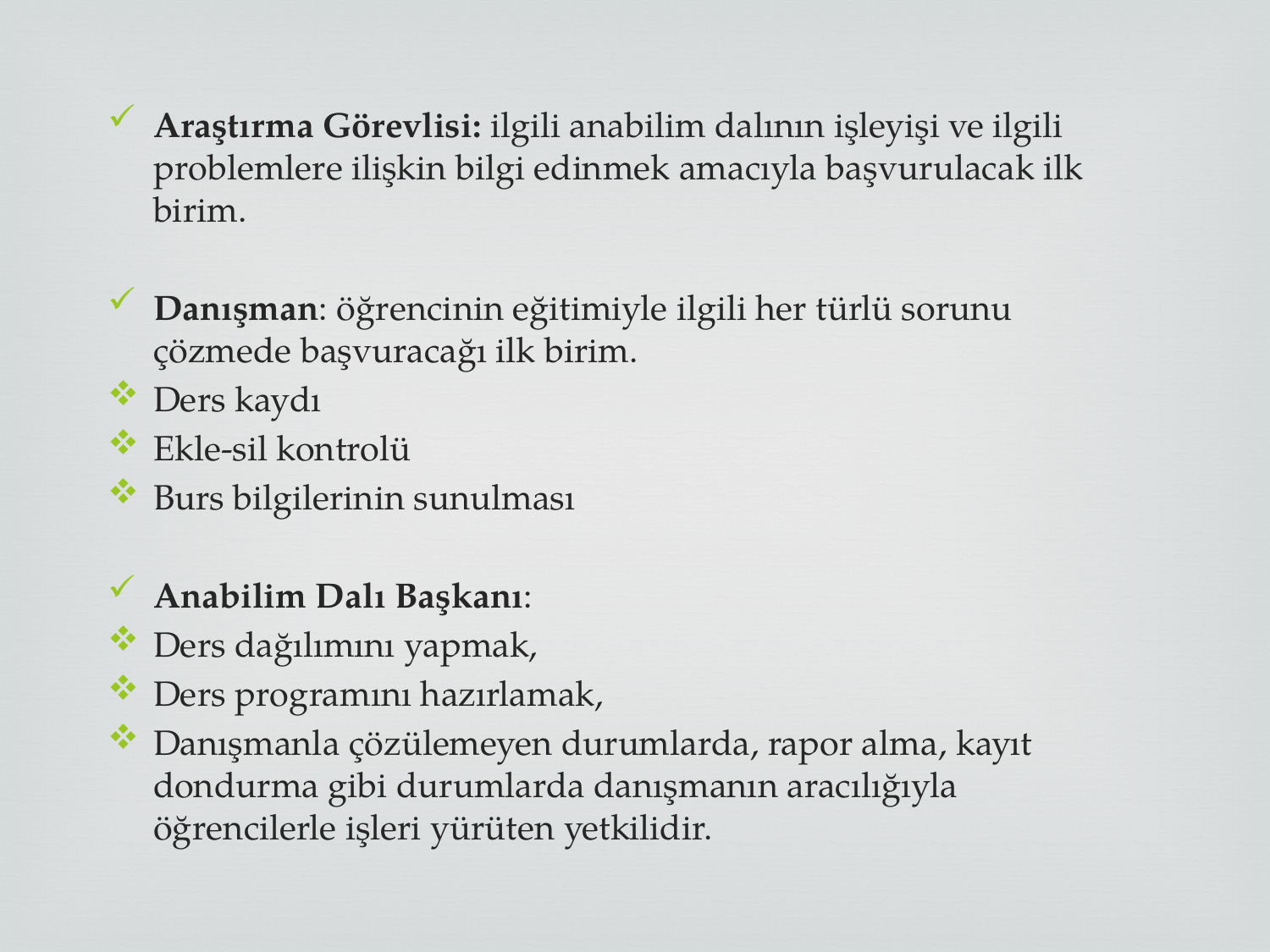

Araştırma Görevlisi: ilgili anabilim dalının işleyişi ve ilgili problemlere ilişkin bilgi edinmek amacıyla başvurulacak ilk birim.

Danışman: öğrencinin eğitimiyle ilgili her türlü sorunu çözmede başvuracağı ilk birim.
Ders kaydı
Ekle-sil kontrolü
Burs bilgilerinin sunulması

Anabilim Dalı Başkanı:
Ders dağılımını yapmak,
Ders programını hazırlamak,
Danışmanla çözülemeyen durumlarda, rapor alma, kayıt dondurma gibi durumlarda danışmanın aracılığıyla öğrencilerle işleri yürüten yetkilidir.